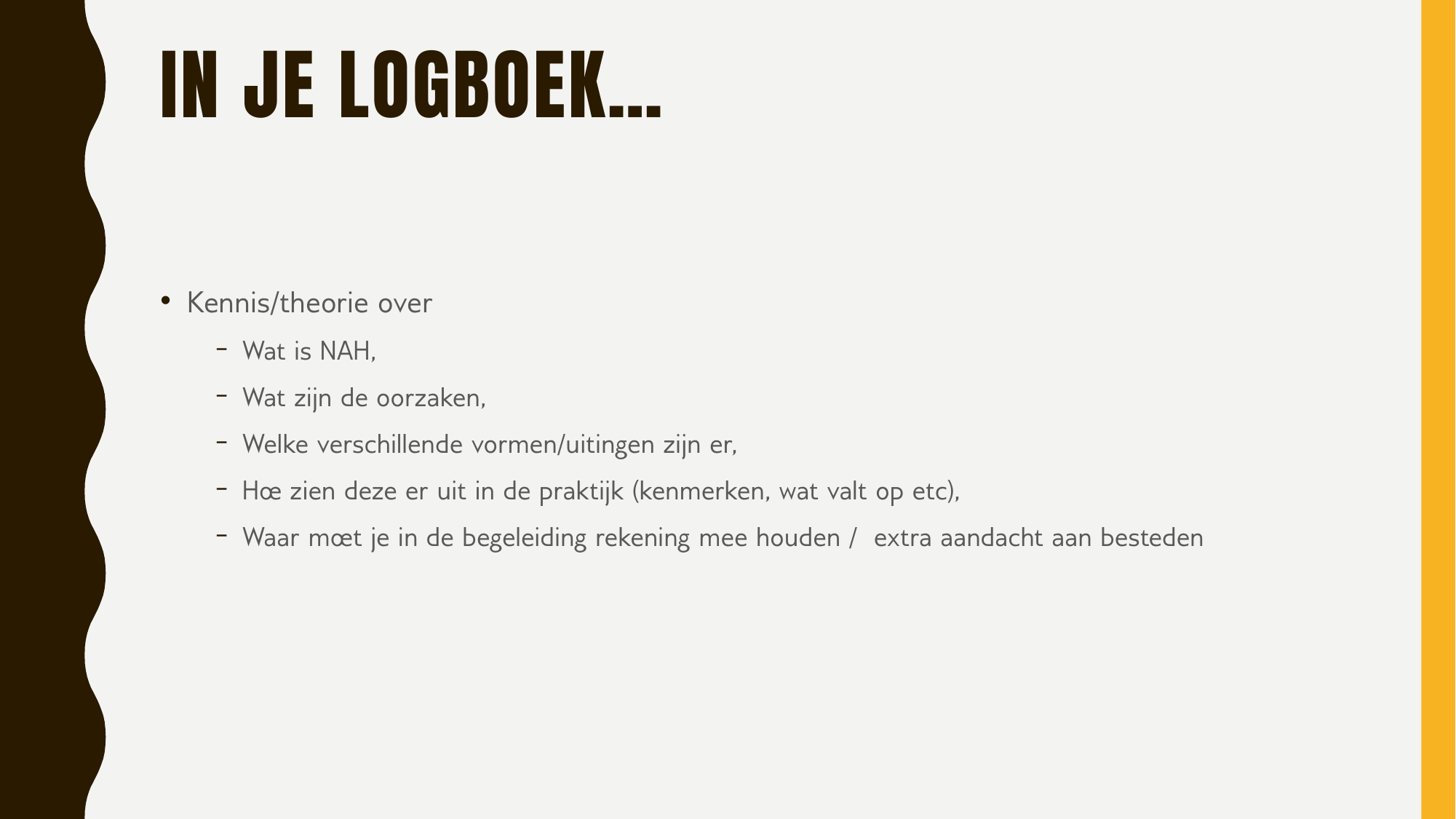

# In je logboek…
Kennis/theorie over
Wat is NAH,
Wat zijn de oorzaken,
Welke verschillende vormen/uitingen zijn er,
Hoe zien deze er uit in de praktijk (kenmerken, wat valt op etc),
Waar moet je in de begeleiding rekening mee houden /  extra aandacht aan besteden